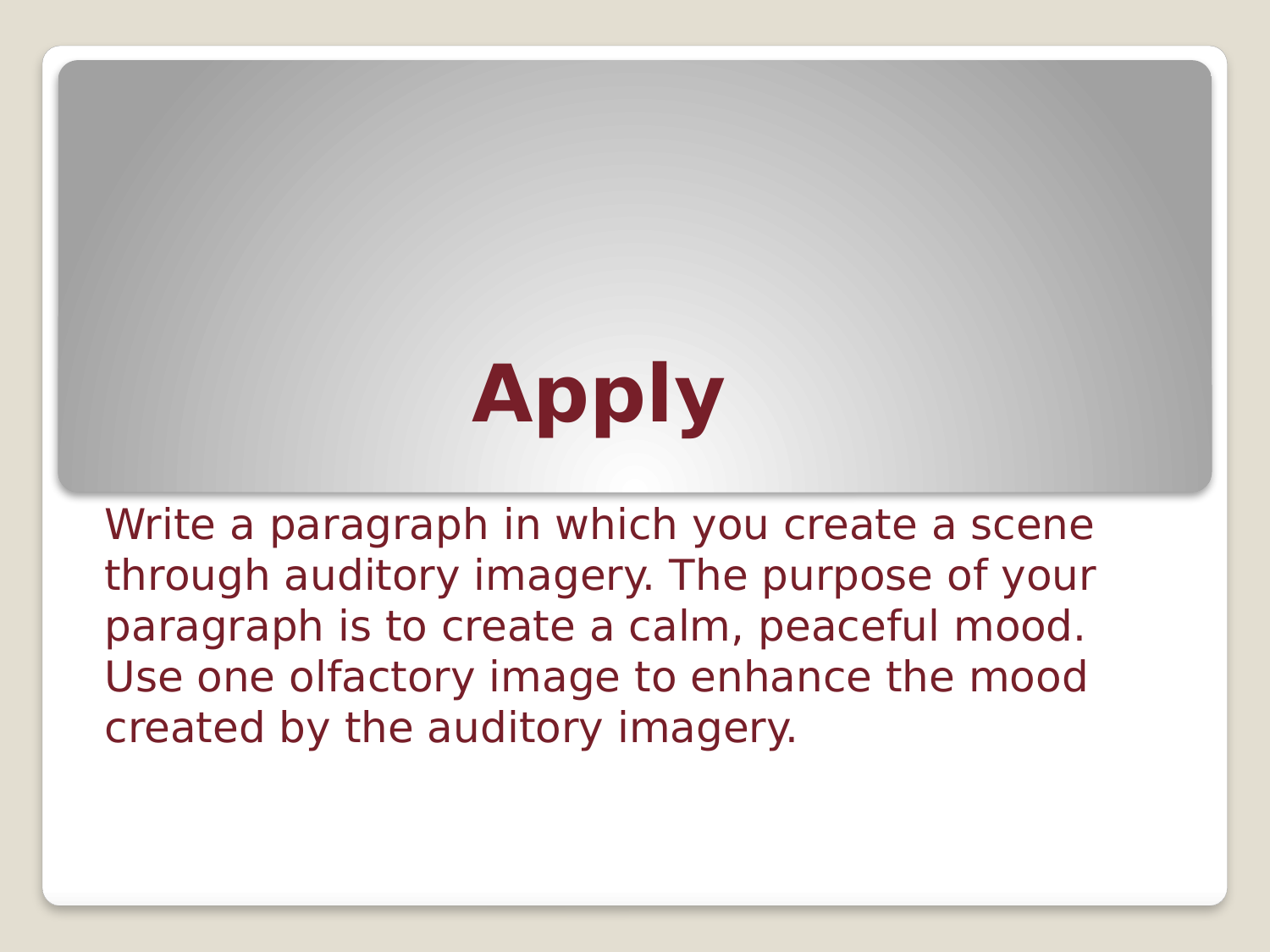

# Apply
Write a paragraph in which you create a scene through auditory imagery. The purpose of your paragraph is to create a calm, peaceful mood. Use one olfactory image to enhance the mood created by the auditory imagery.